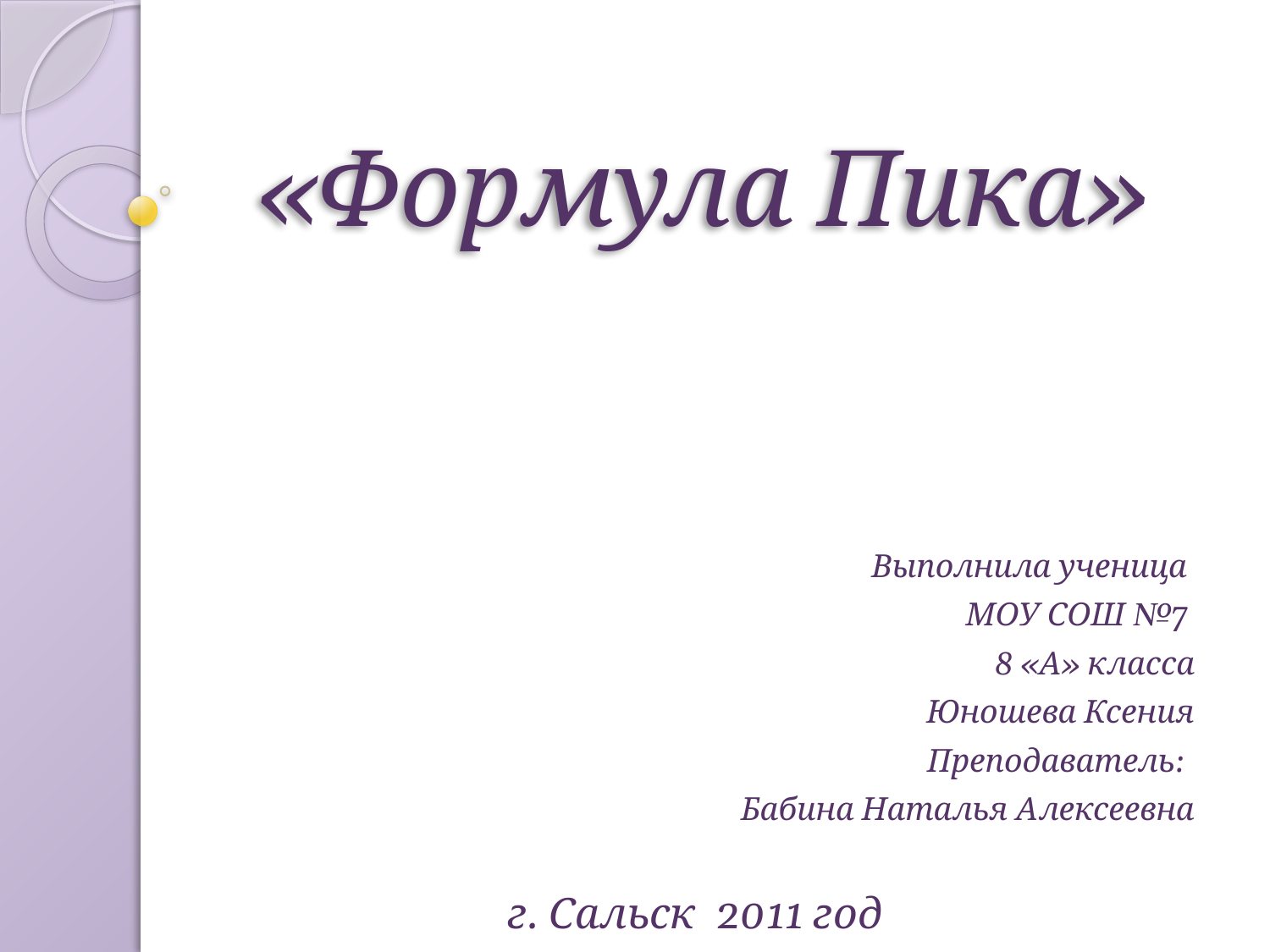

# «Формула Пика»
Выполнила ученица
МОУ СОШ №7
8 «А» класса
Юношева Ксения
Преподаватель:
Бабина Наталья Алексеевна

г. Сальск  2011 год